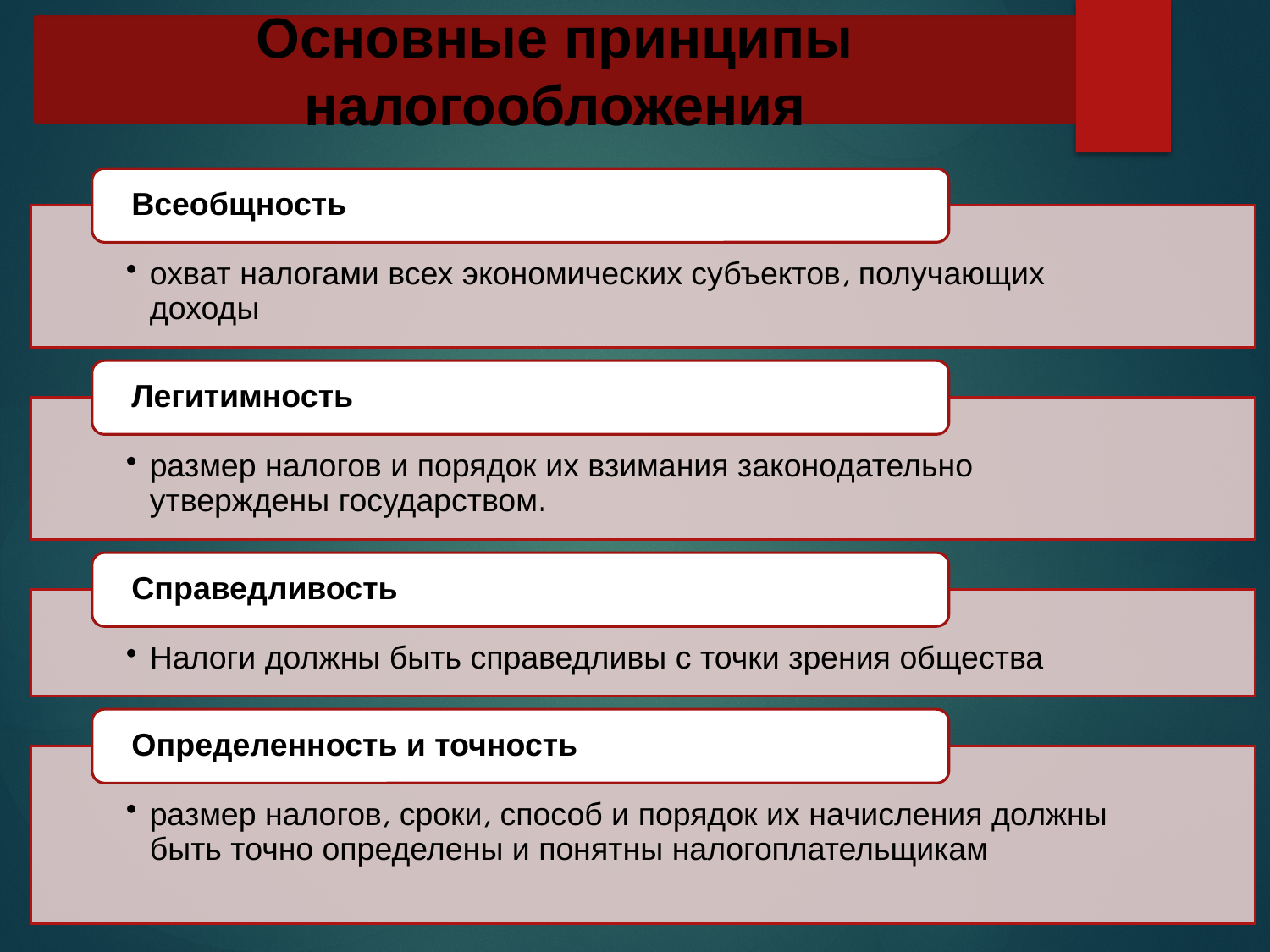

Основные принципы налогообложения
охват налогами всех экономических субъектов, получающих доходы
Всеобщность
размер налогов и порядок их взимания законо­дательно утверждены государством.
Легитимность
Налоги должны быть справедливы с точки зрения общества
Справедливость
размер налогов, сроки, способ и порядок их на­числения должны быть точно определены и по­нятны налогоплательщикам
Определенность и точность